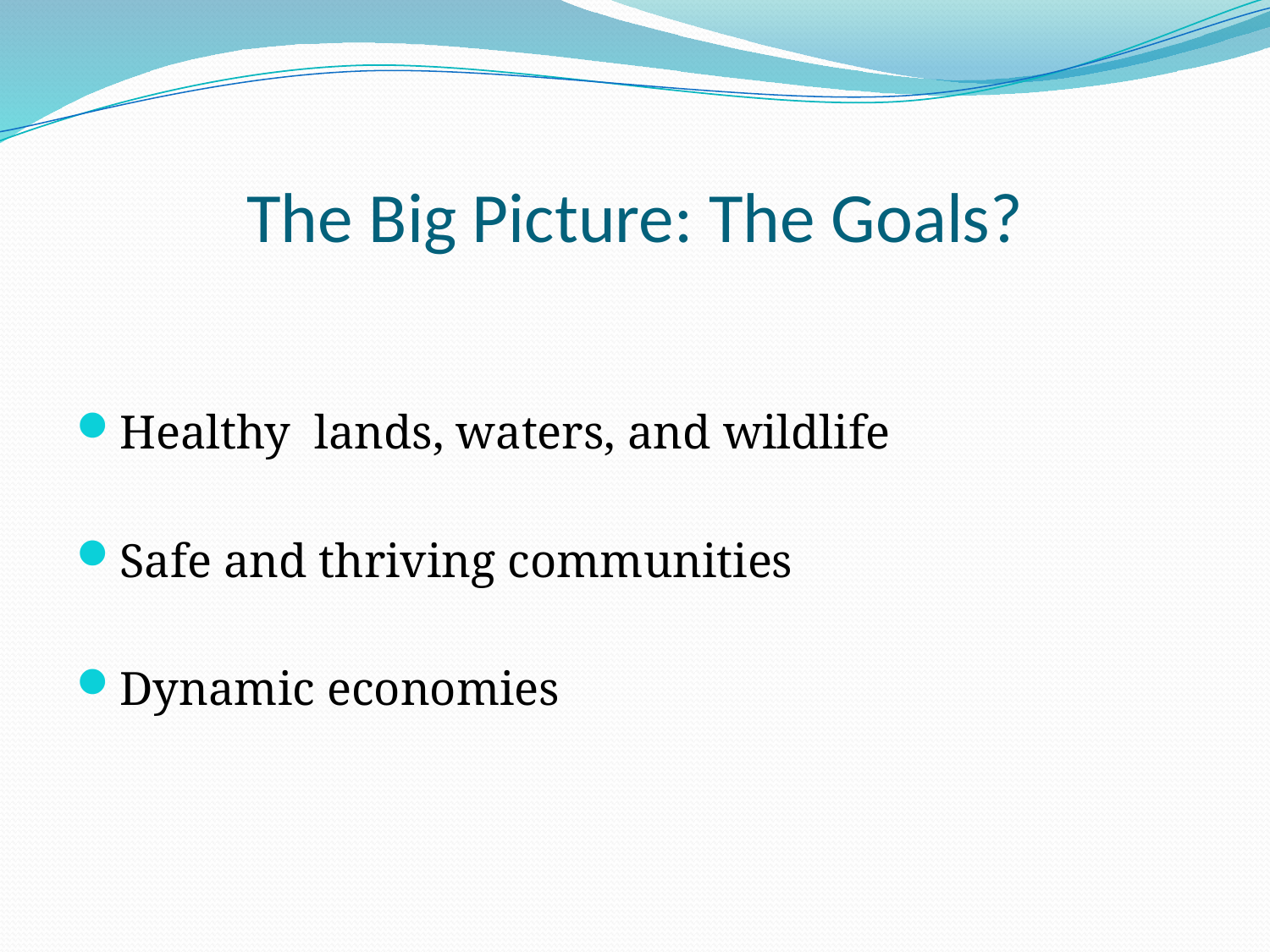

# The Big Picture: The Goals?

Healthy  lands, waters, and wildlife

Safe and thriving communities

Dynamic economies